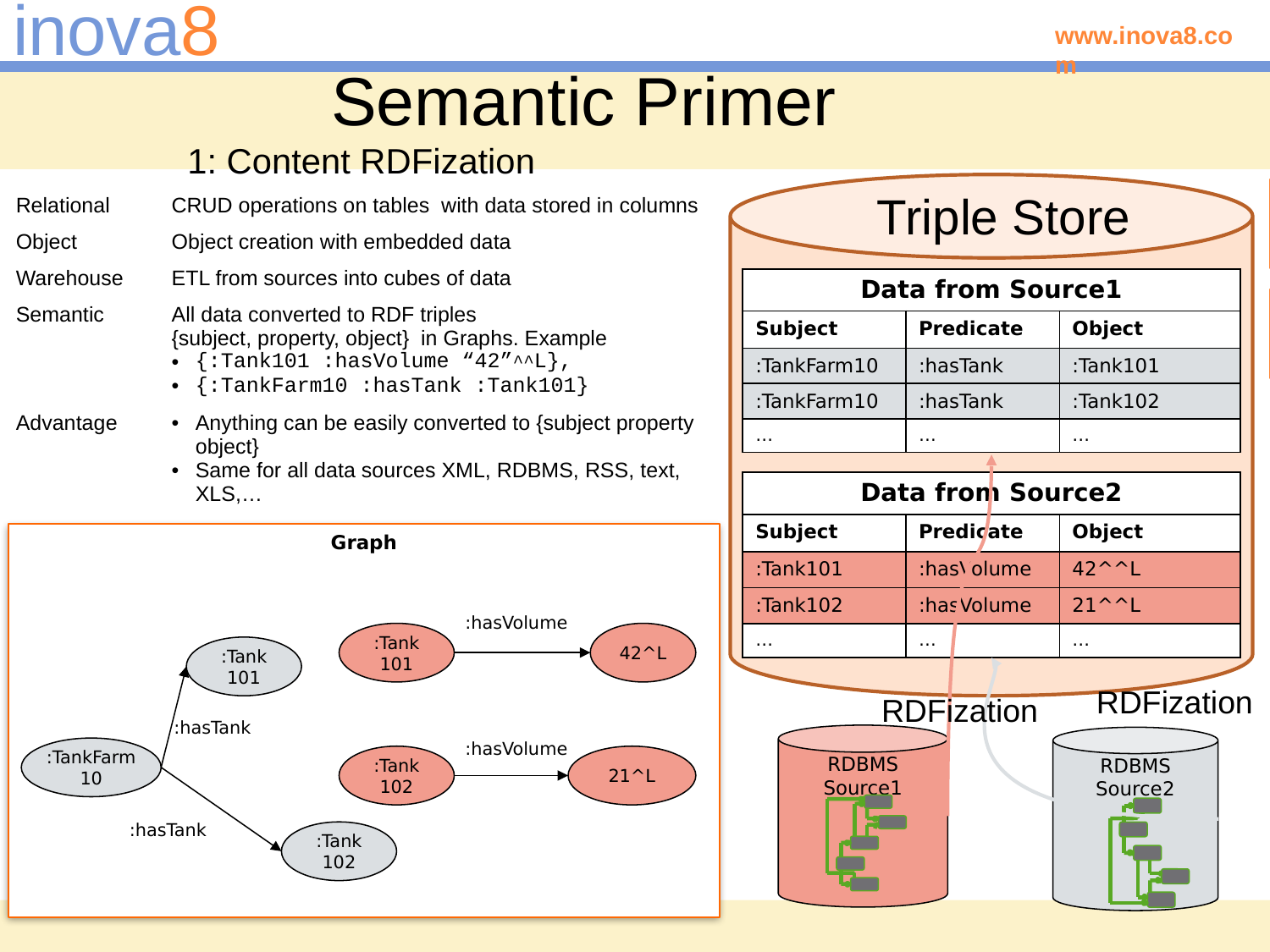

# Semantic Primer
| 1: Content RDFization |  |
| --- | --- |
| Relational | CRUD operations on tables with data stored in columns |
| Object | Object creation with embedded data |
| Warehouse | ETL from sources into cubes of data |
| Semantic | All data converted to RDF triples {subject, property, object} in Graphs. Example {:Tank101 :hasVolume “42”^^L}, {:TankFarm10 :hasTank :Tank101} |
| Advantage | Anything can be easily converted to {subject property object} Same for all data sources XML, RDBMS, RSS, text, XLS,… |

Triple Store
Graph Source1 in Turtle Text
:TankFarm10 :hasTank :Tank101 ,
		 :Tank102 .
| Data from Source1 |  |  |
| --- | --- | --- |
| Subject | Predicate | Object |
| :TankFarm10 | :hasTank | :Tank101 |
| :TankFarm10 | :hasTank | :Tank102 |
| … | … | … |
Graph Source2 in Turtle Text
:Tank101 :hasVolume  42^^L .
:Tank102 :hasVolume  21^^KL .
| Data from Source2 |  |  |
| --- | --- | --- |
| Subject | Predicate | Object |
| :Tank101 | :hasVolume | 42^^L |
| :Tank102 | :hasVolume | 21^^L |
| … | … | … |
Graph
:hasVolume
:Tank101
42^L
:Tank101
RDFization
RDFization
:hasTank
RDBMS Source1

RDBMS Source2

:hasVolume
:TankFarm10
:Tank102
21^L
:hasTank
:Tank102